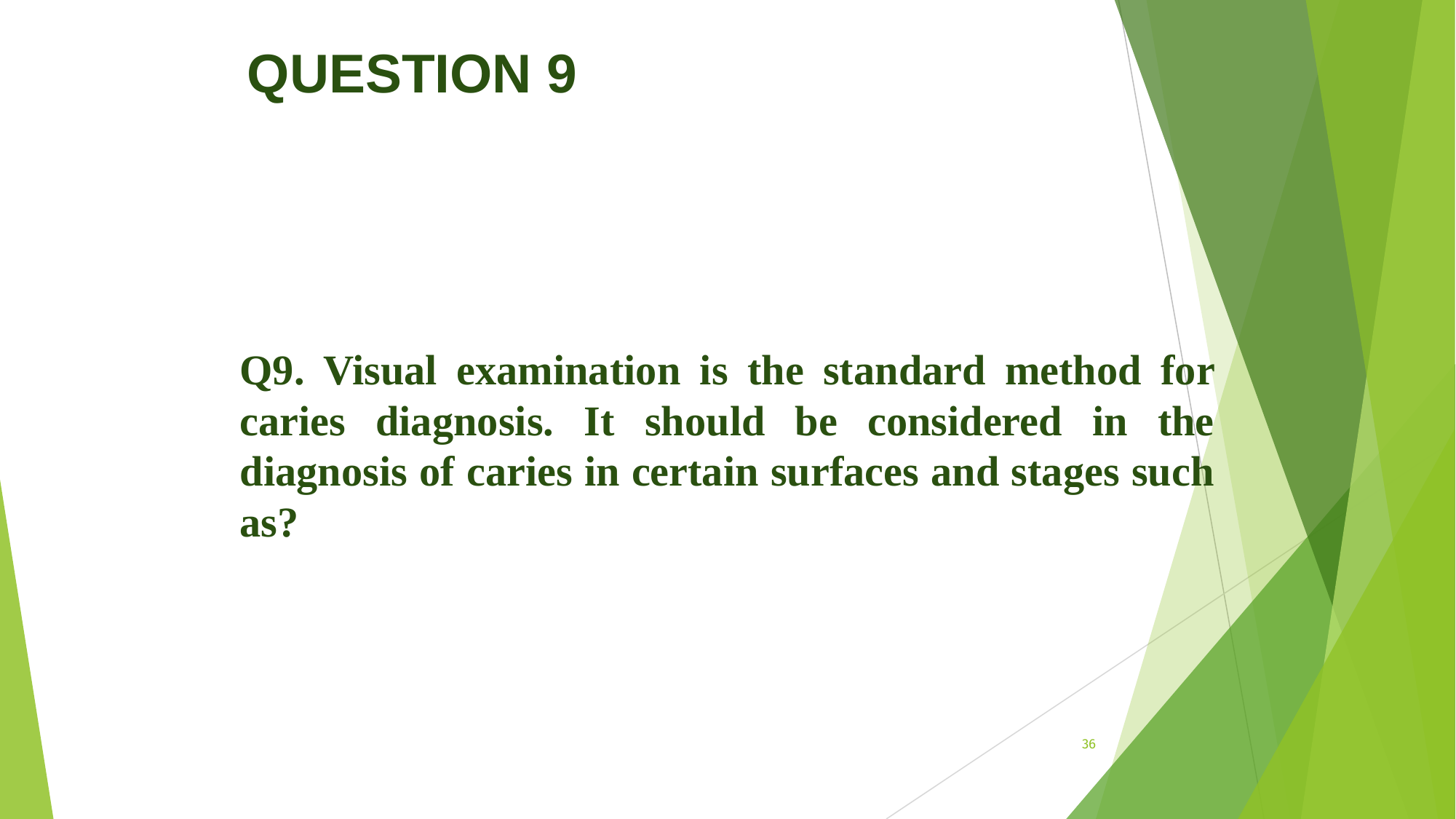

# QUESTION 9

Q9. Visual examination is the standard method for caries diagnosis. It should be considered in the diagnosis of caries in certain surfaces and stages such as?
36